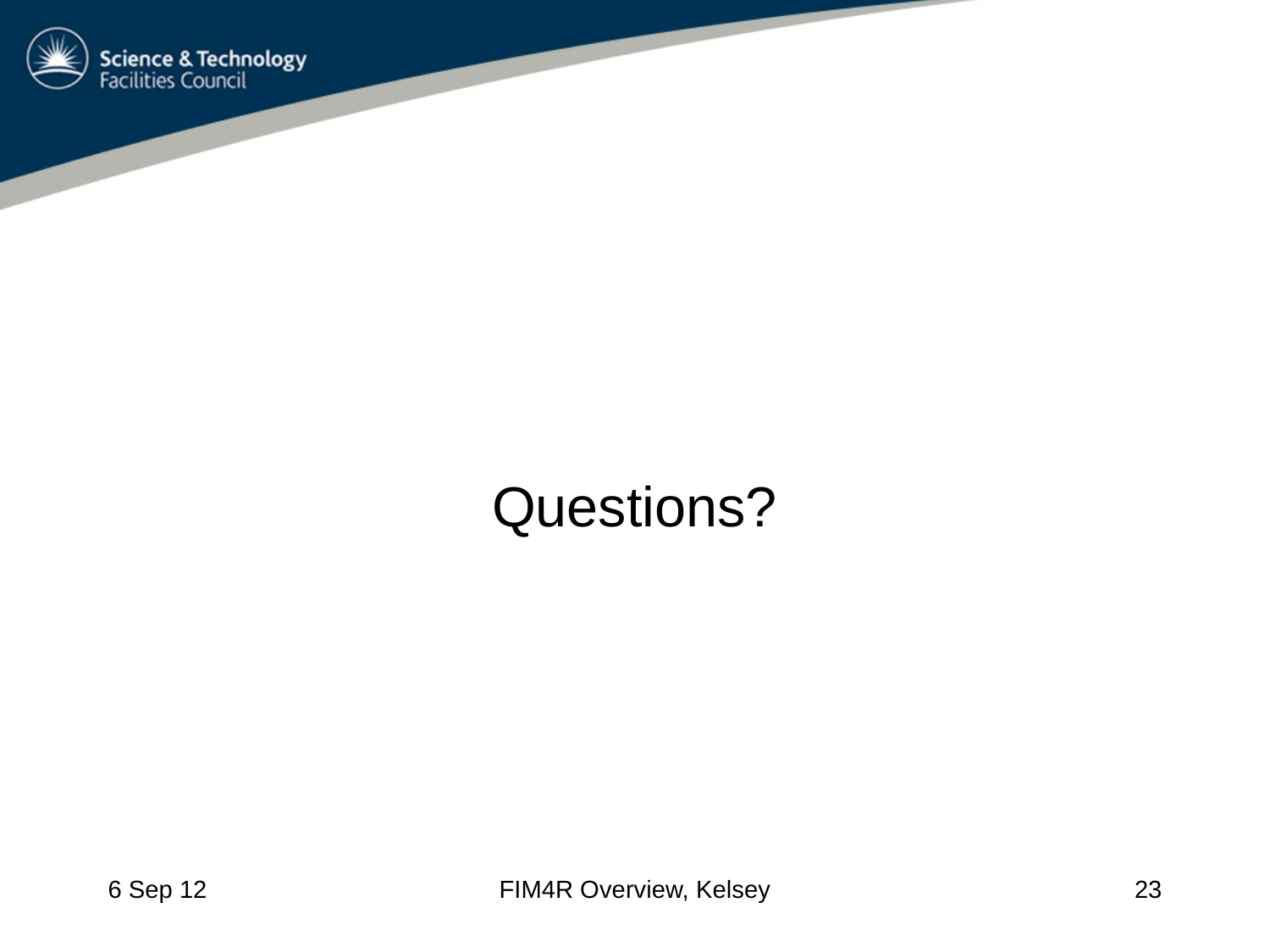

#

Questions?
6 Sep 12
FIM4R Overview, Kelsey
23